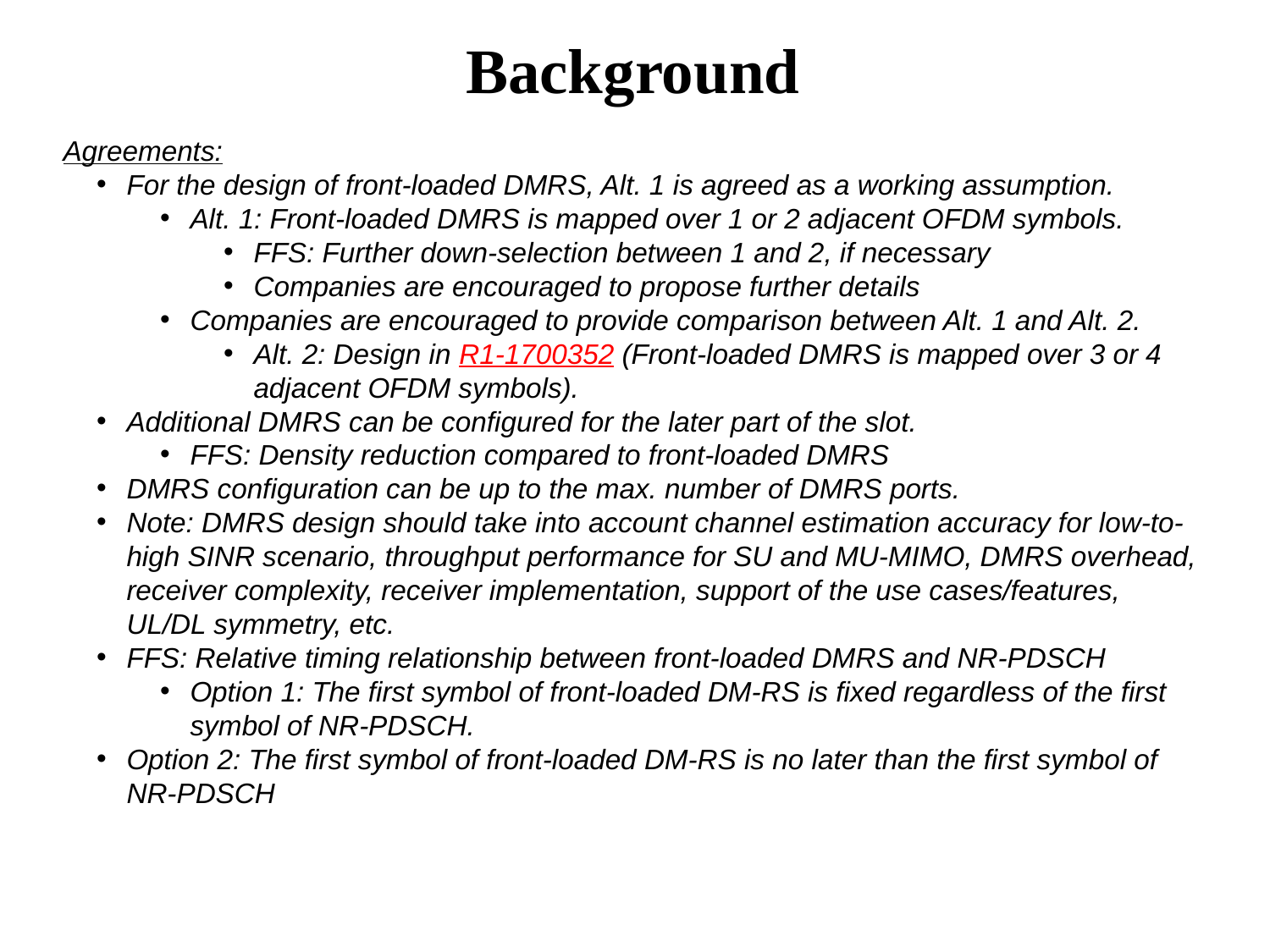

# Background
Agreements:
For the design of front-loaded DMRS, Alt. 1 is agreed as a working assumption.
Alt. 1: Front-loaded DMRS is mapped over 1 or 2 adjacent OFDM symbols.
FFS: Further down-selection between 1 and 2, if necessary
Companies are encouraged to propose further details
Companies are encouraged to provide comparison between Alt. 1 and Alt. 2.
Alt. 2: Design in R1-1700352 (Front-loaded DMRS is mapped over 3 or 4 adjacent OFDM symbols).
Additional DMRS can be configured for the later part of the slot.
FFS: Density reduction compared to front-loaded DMRS
DMRS configuration can be up to the max. number of DMRS ports.
Note: DMRS design should take into account channel estimation accuracy for low-to-high SINR scenario, throughput performance for SU and MU-MIMO, DMRS overhead, receiver complexity, receiver implementation, support of the use cases/features, UL/DL symmetry, etc.
FFS: Relative timing relationship between front-loaded DMRS and NR-PDSCH
Option 1: The first symbol of front-loaded DM-RS is fixed regardless of the first symbol of NR-PDSCH.
Option 2: The first symbol of front-loaded DM-RS is no later than the first symbol of NR-PDSCH